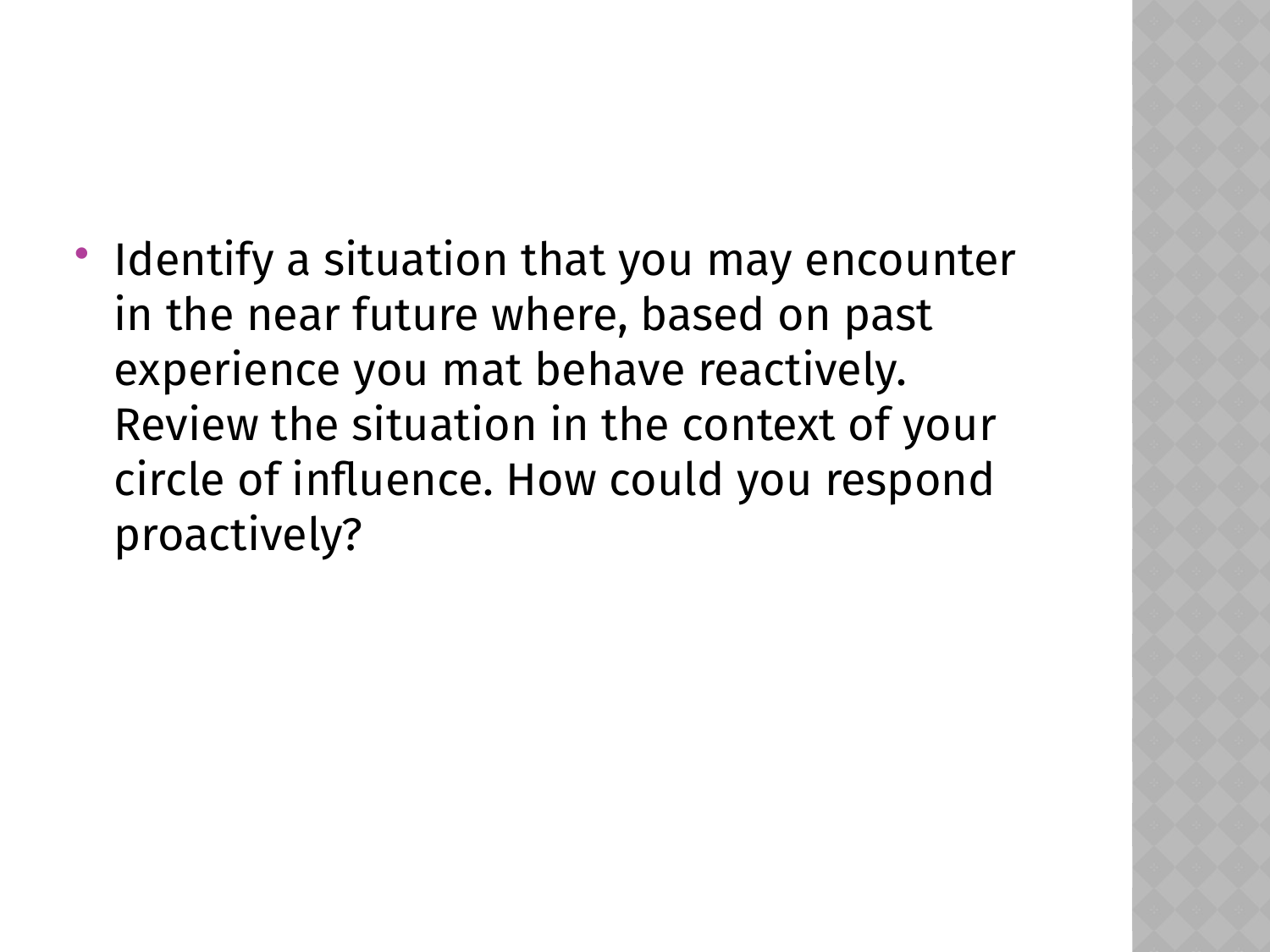

#
Identify a situation that you may encounter in the near future where, based on past experience you mat behave reactively. Review the situation in the context of your circle of influence. How could you respond proactively?